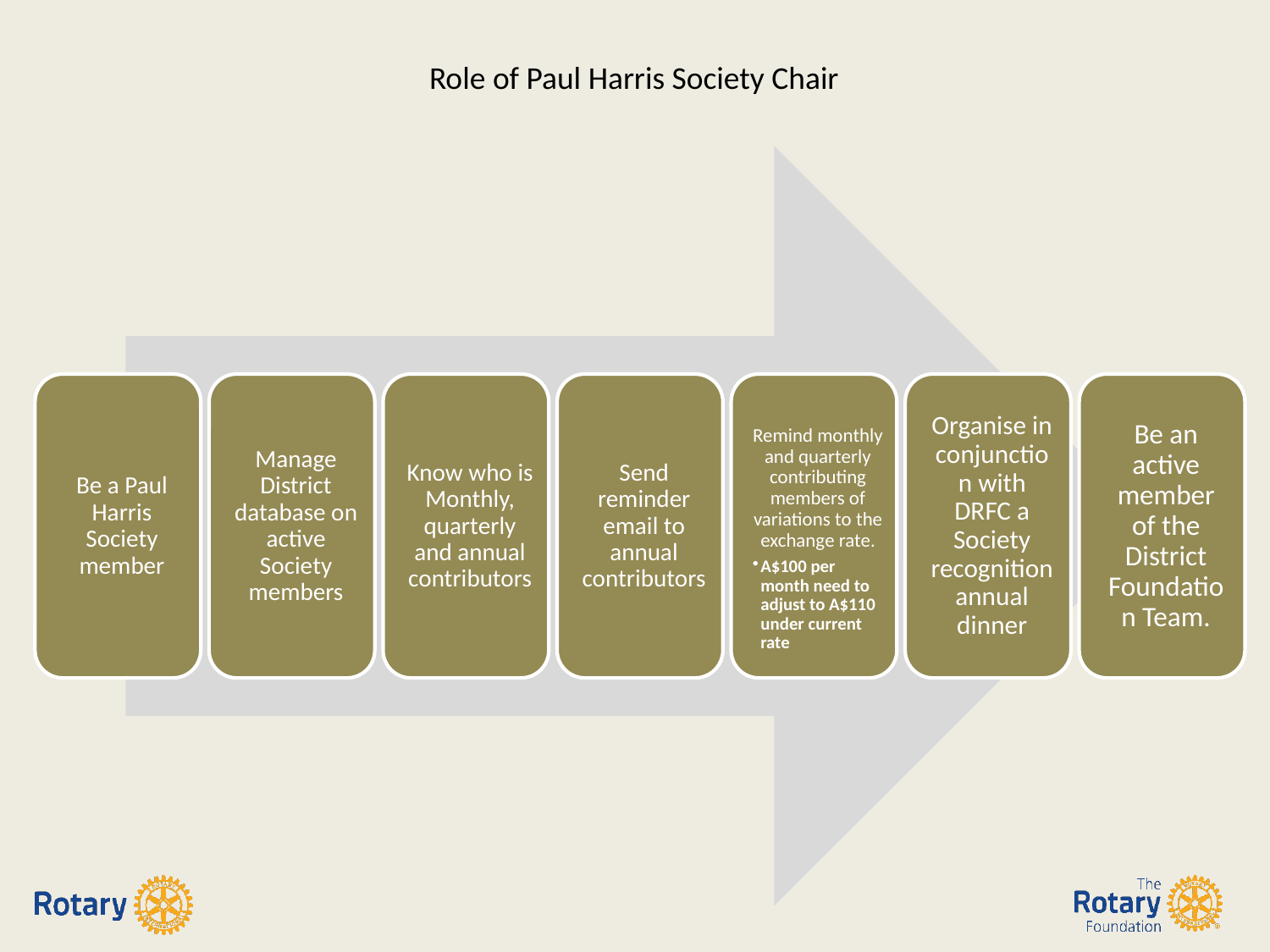

Role of Paul Harris Society Chair
Be a Paul Harris Society member
Manage District database on active Society members
Know who is Monthly, quarterly and annual contributors
Send reminder email to annual contributors

Remind monthly and quarterly contributing members of variations to the exchange rate.
A$100 per month need to adjust to A$110 under current rate
Organise in conjunction with DRFC a Society recognition annual dinner
Be an active member of the District Foundation Team.